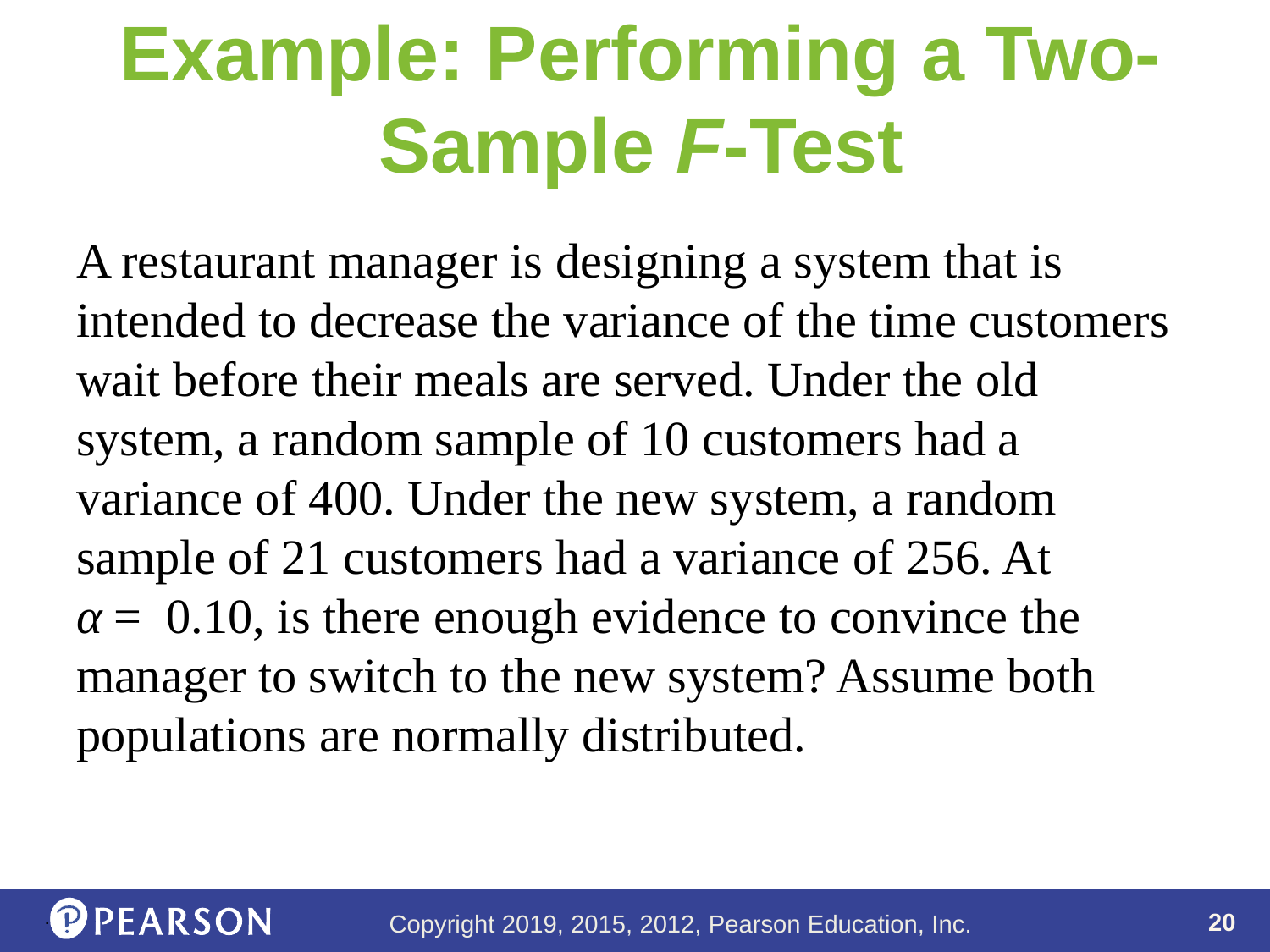

# Example: Performing a Two-Sample F-Test
A restaurant manager is designing a system that is intended to decrease the variance of the time customers wait before their meals are served. Under the old system, a random sample of 10 customers had a variance of 400. Under the new system, a random sample of 21 customers had a variance of 256. At
α =  0.10, is there enough evidence to convince the manager to switch to the new system? Assume both populations are normally distributed.

.